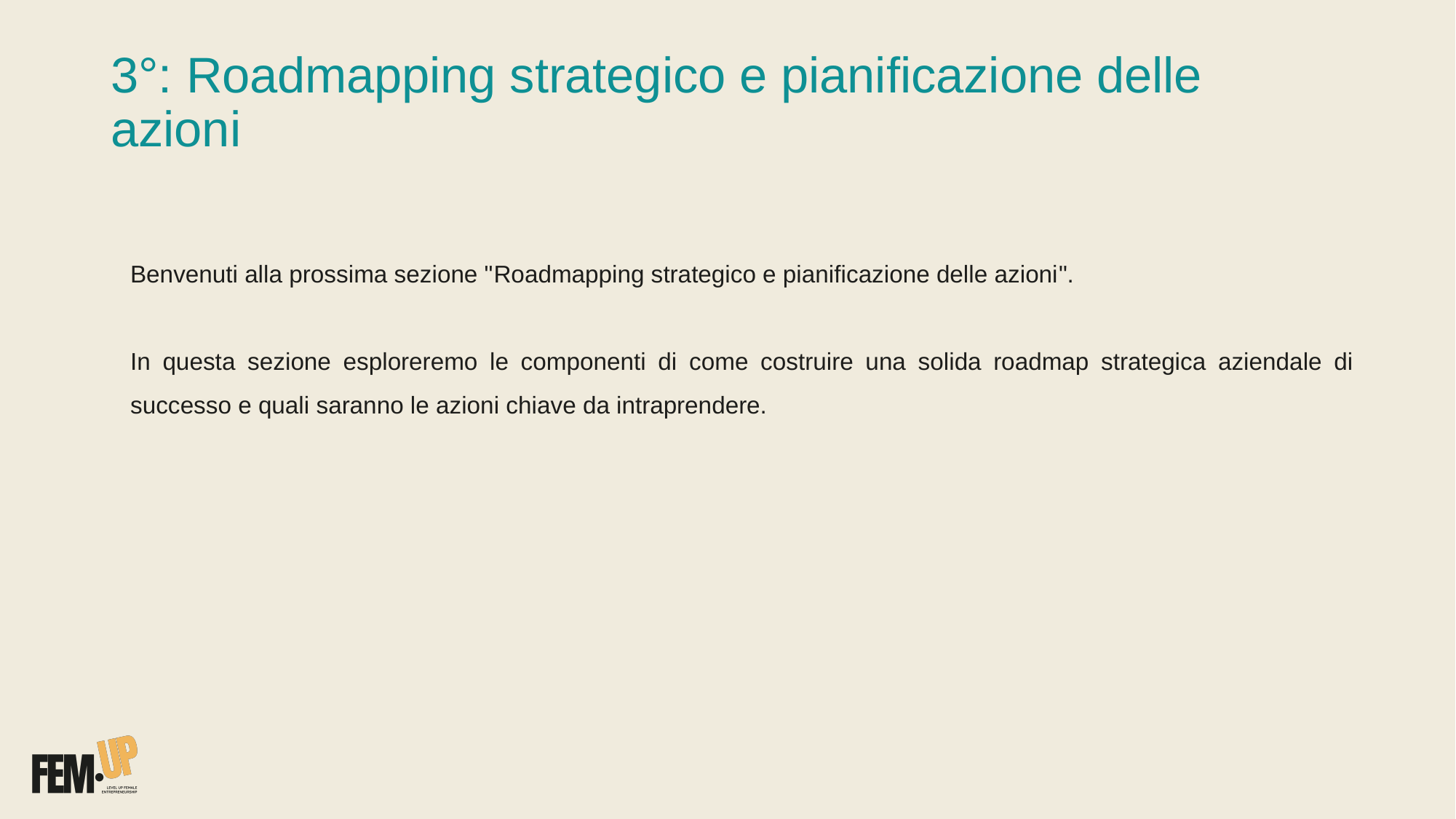

# 3°: Roadmapping strategico e pianificazione delle azioni
Benvenuti alla prossima sezione "Roadmapping strategico e pianificazione delle azioni".

In questa sezione esploreremo le componenti di come costruire una solida roadmap strategica aziendale di successo e quali saranno le azioni chiave da intraprendere.